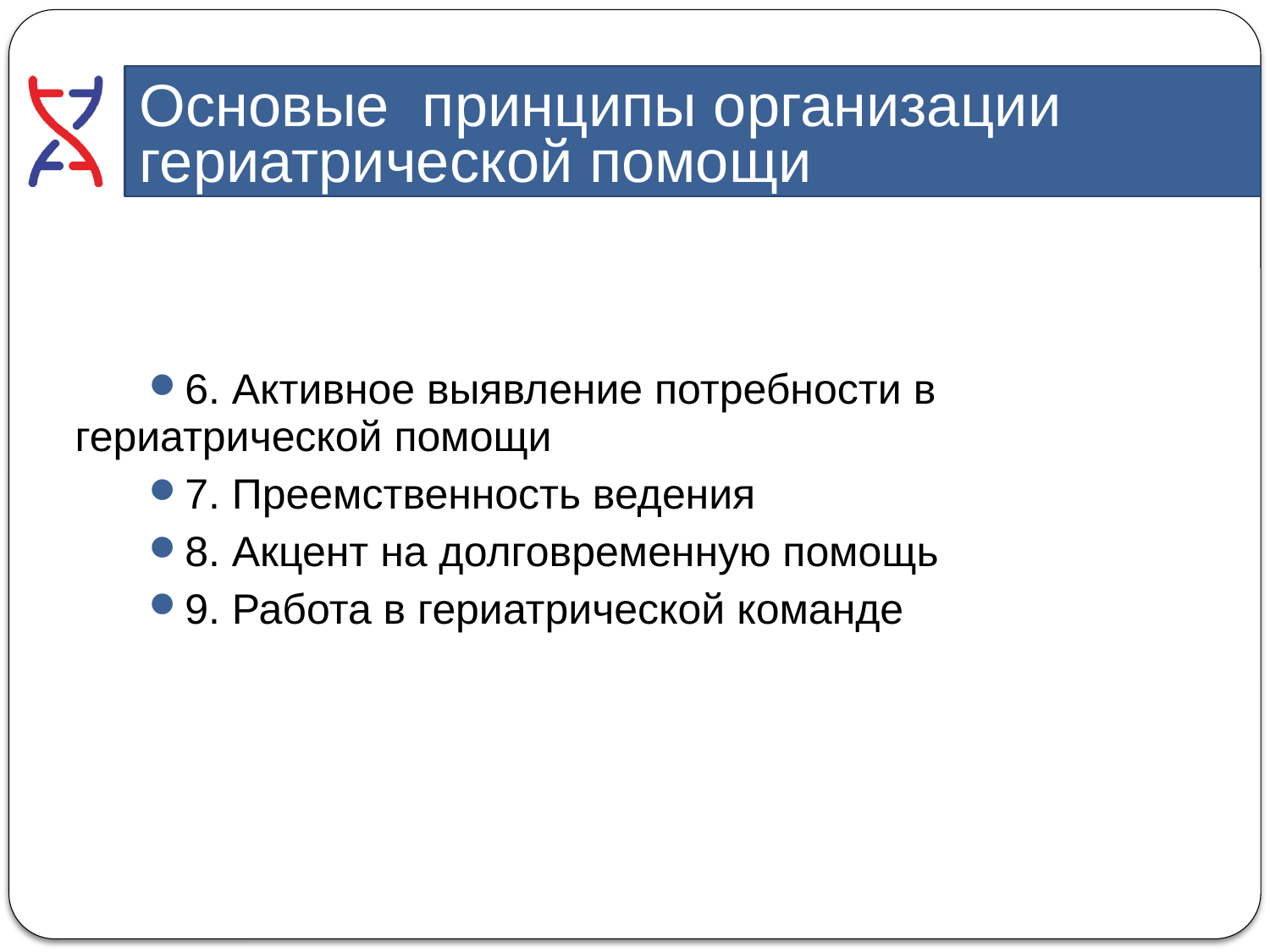

# Основые  принципы организации гериатрической помощи
6. Активное выявление потребности в гериатрической помощи
7. Преемственность ведения
8. Акцент на долговременную помощь
9. Работа в гериатрической команде